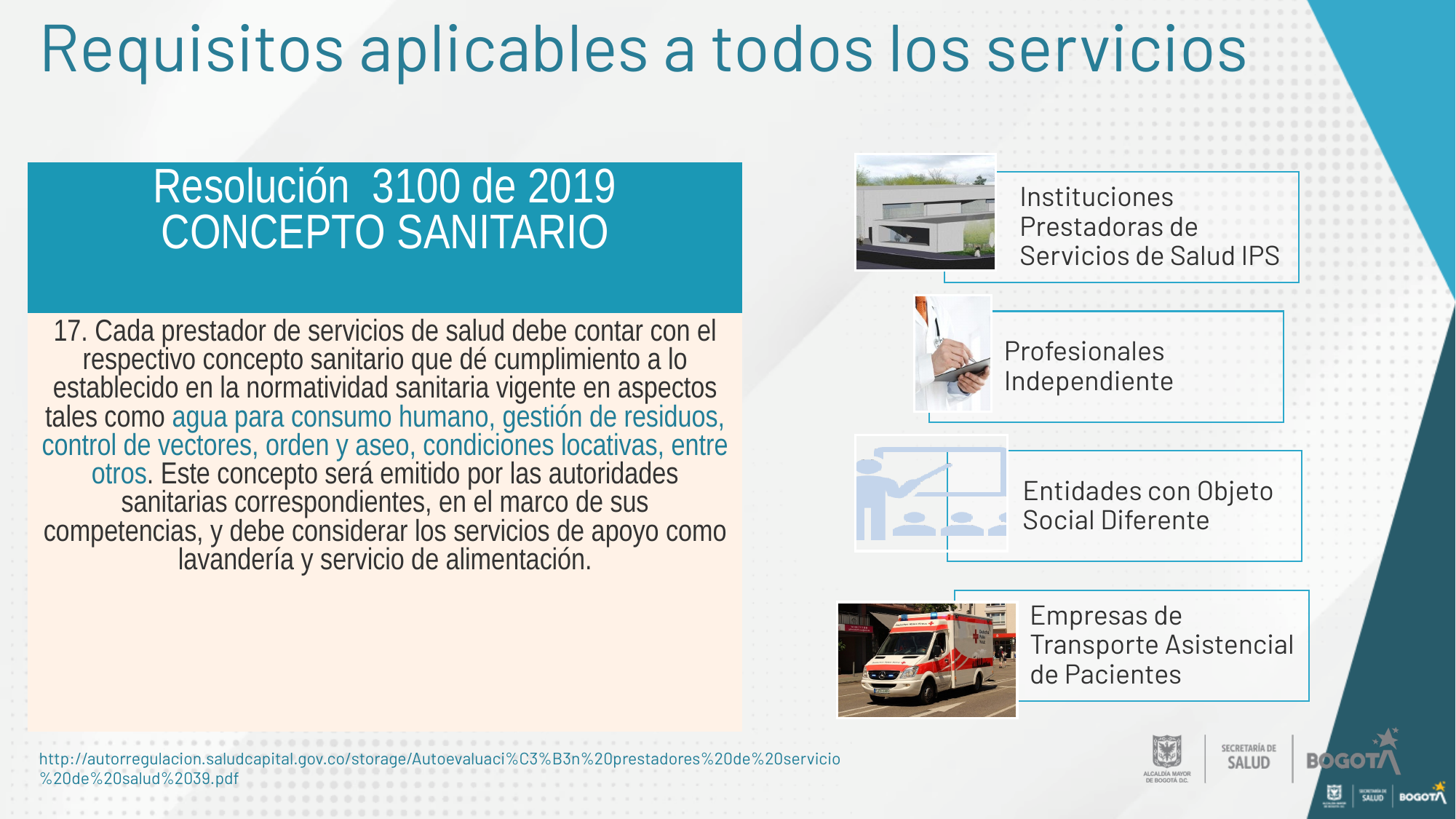

Requisitos aplicables a todos los servicios
Instituciones Prestadoras de Servicios de Salud IPS
Profesionales Independiente
Entidades con Objeto Social Diferente
Empresas de Transporte Asistencial de Pacientes
| Resolución 3100 de 2019 CONCEPTO SANITARIO |
| --- |
| 17. Cada prestador de servicios de salud debe contar con el respectivo concepto sanitario que dé cumplimiento a lo establecido en la normatividad sanitaria vigente en aspectos tales como agua para consumo humano, gestión de residuos, control de vectores, orden y aseo, condiciones locativas, entre otros. Este concepto será emitido por las autoridades sanitarias correspondientes, en el marco de sus competencias, y debe considerar los servicios de apoyo como lavandería y servicio de alimentación. |
http://autorregulacion.saludcapital.gov.co/storage/Autoevaluaci%C3%B3n%20prestadores%20de%20servicio%20de%20salud%2039.pdf